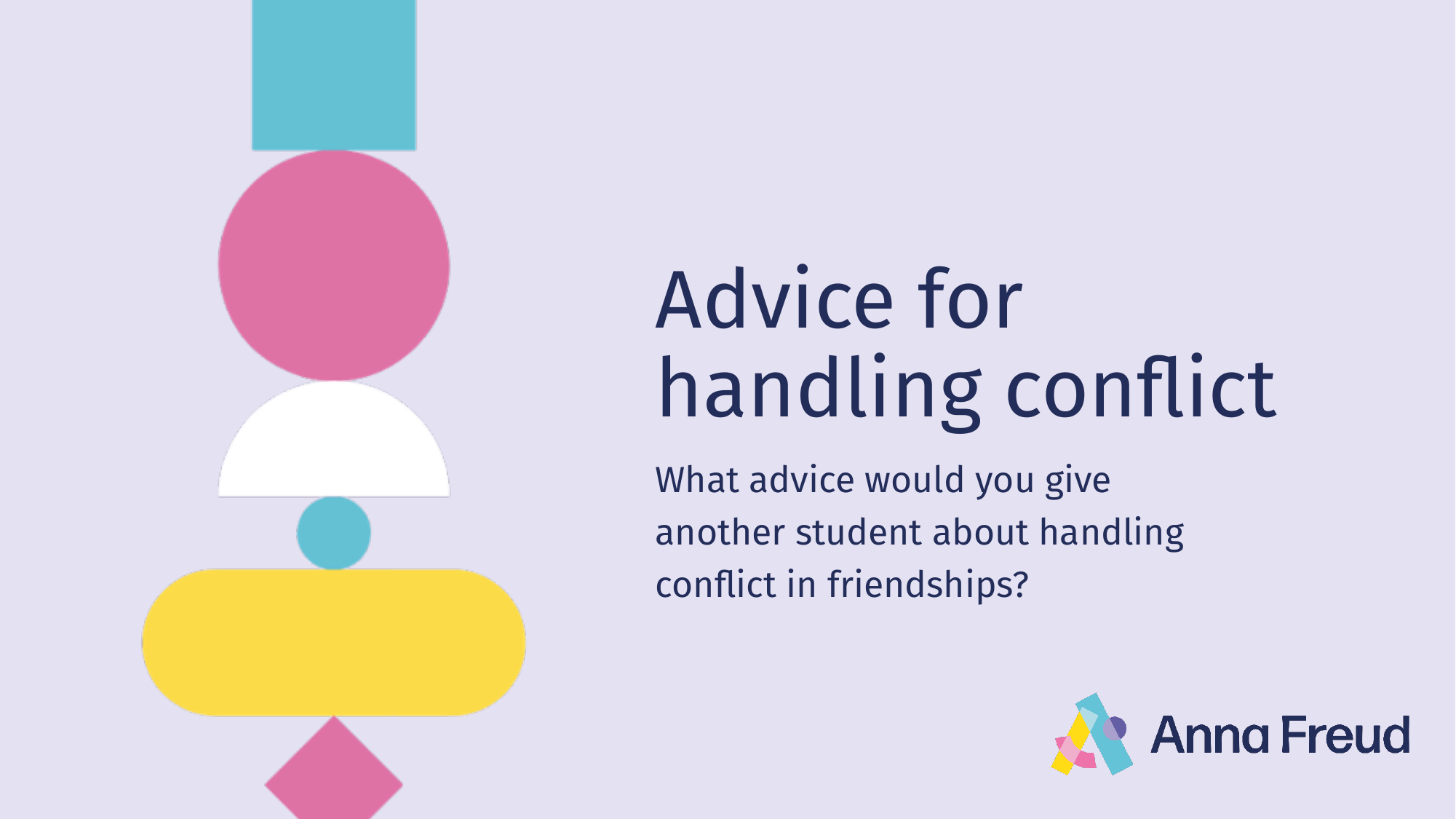

# Advice for handling conflict
What advice would you give
another student about handling
conflict in friendships?